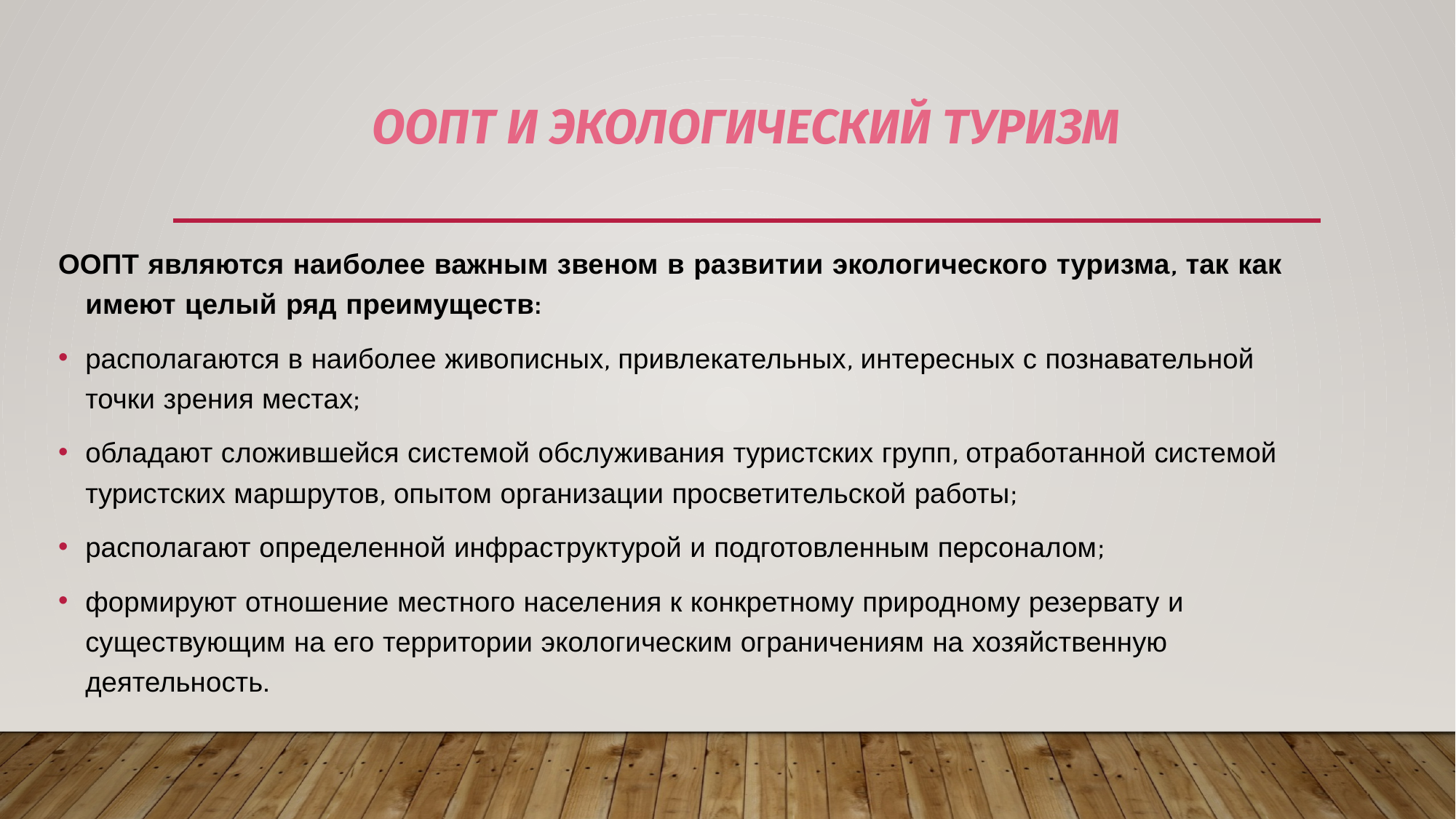

# ООПТ и экологический туризм
ООПТ являются наиболее важным звеном в развитии экологического туризма, так как имеют целый ряд преимуществ:
располагаются в наиболее живописных, привлекательных, интересных с познавательной точки зрения местах;
обладают сложившейся системой обслуживания туристских групп, отработанной системой туристских маршрутов, опытом организации просветительской работы;
располагают определенной инфраструктурой и подготовленным персоналом;
формируют отношение местного населения к конкретному природному резервату и существующим на его территории экологическим ограничениям на хозяйственную деятельность.